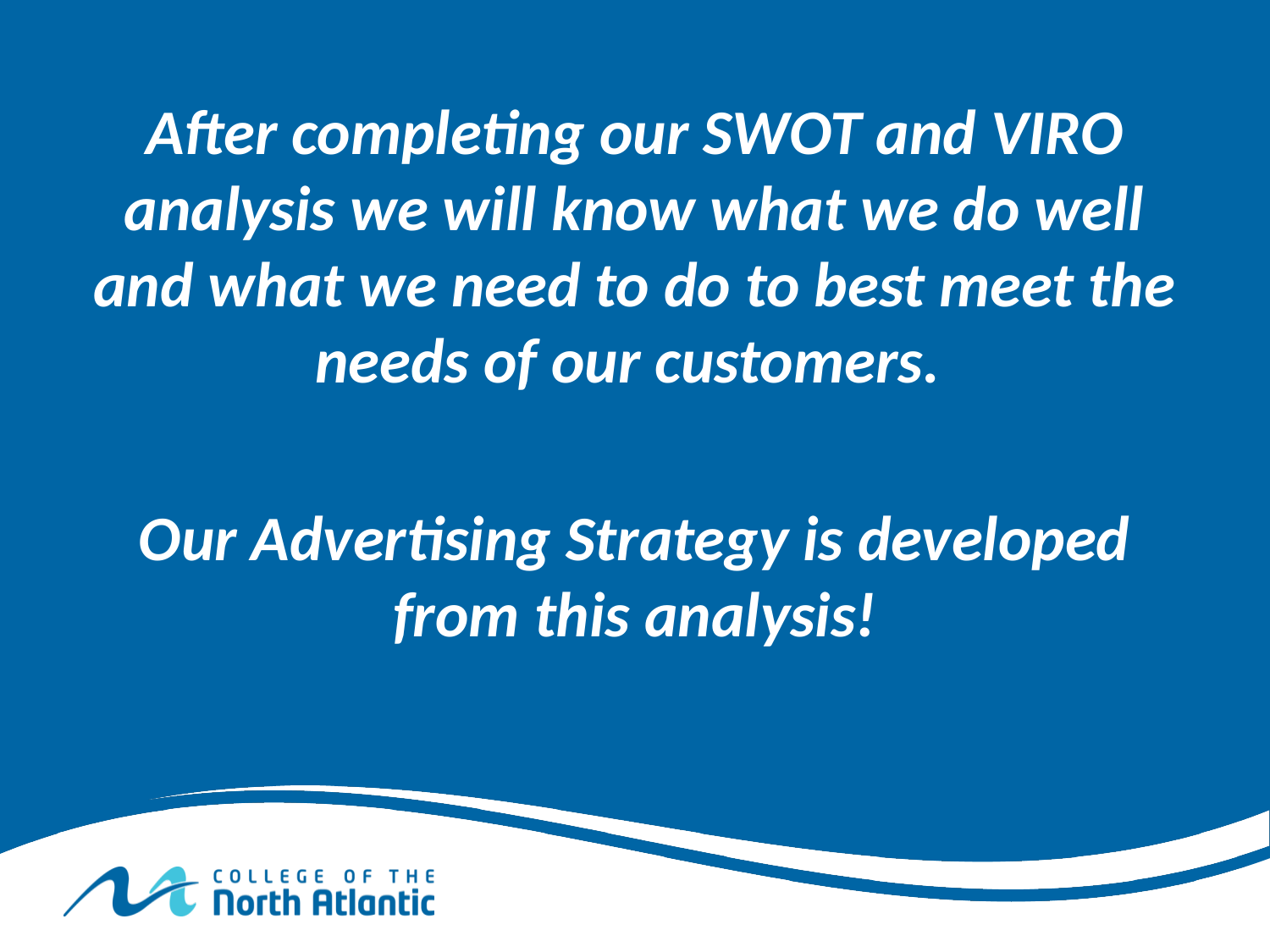

After completing our SWOT and VIRO analysis we will know what we do well and what we need to do to best meet the needs of our customers.

Our Advertising Strategy is developed from this analysis!